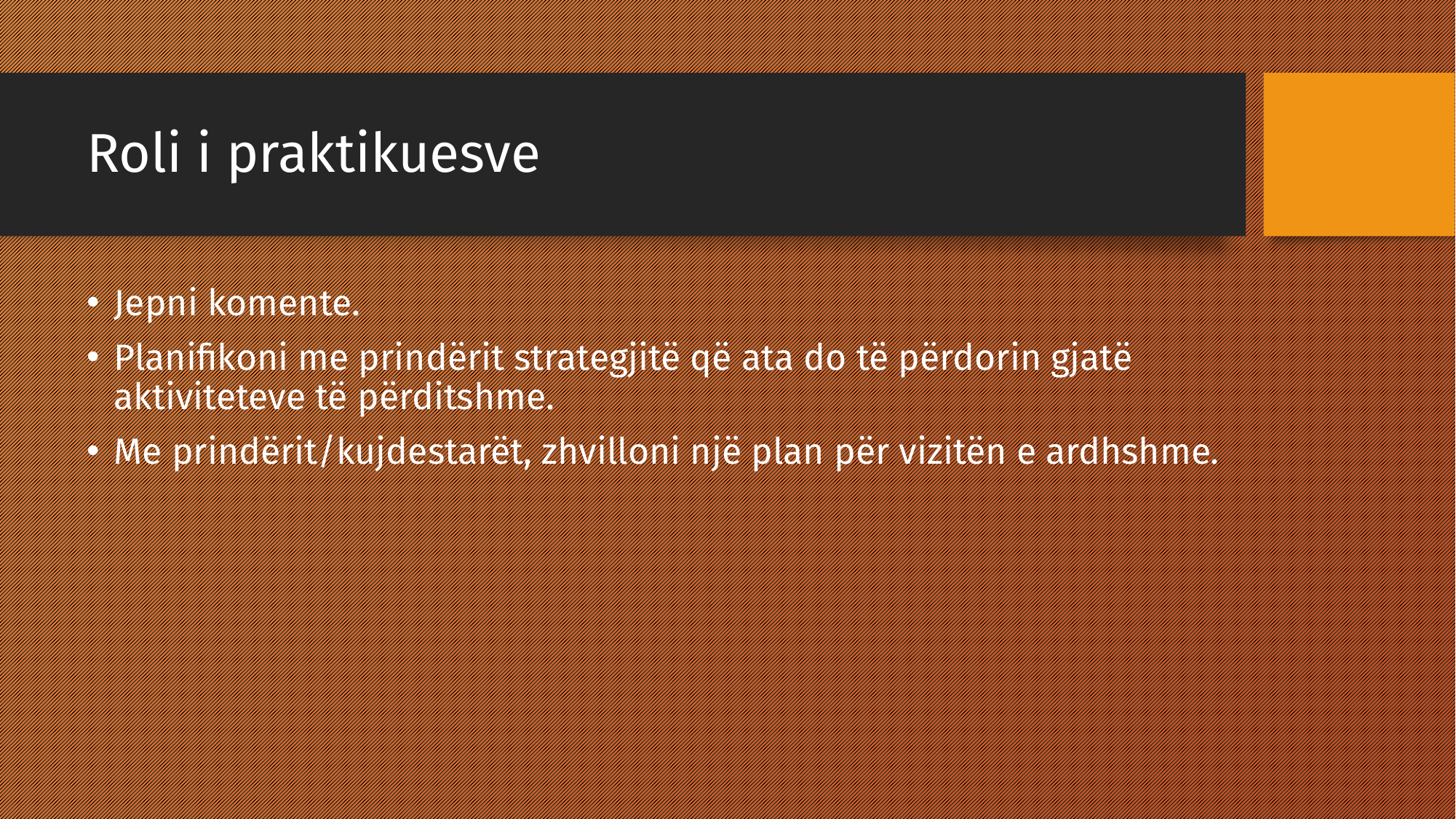

# Roli i praktikuesve
Jepni komente.
Planifikoni me prindërit strategjitë që ata do të përdorin gjatë aktiviteteve të përditshme.
Me prindërit/kujdestarët, zhvilloni një plan për vizitën e ardhshme.